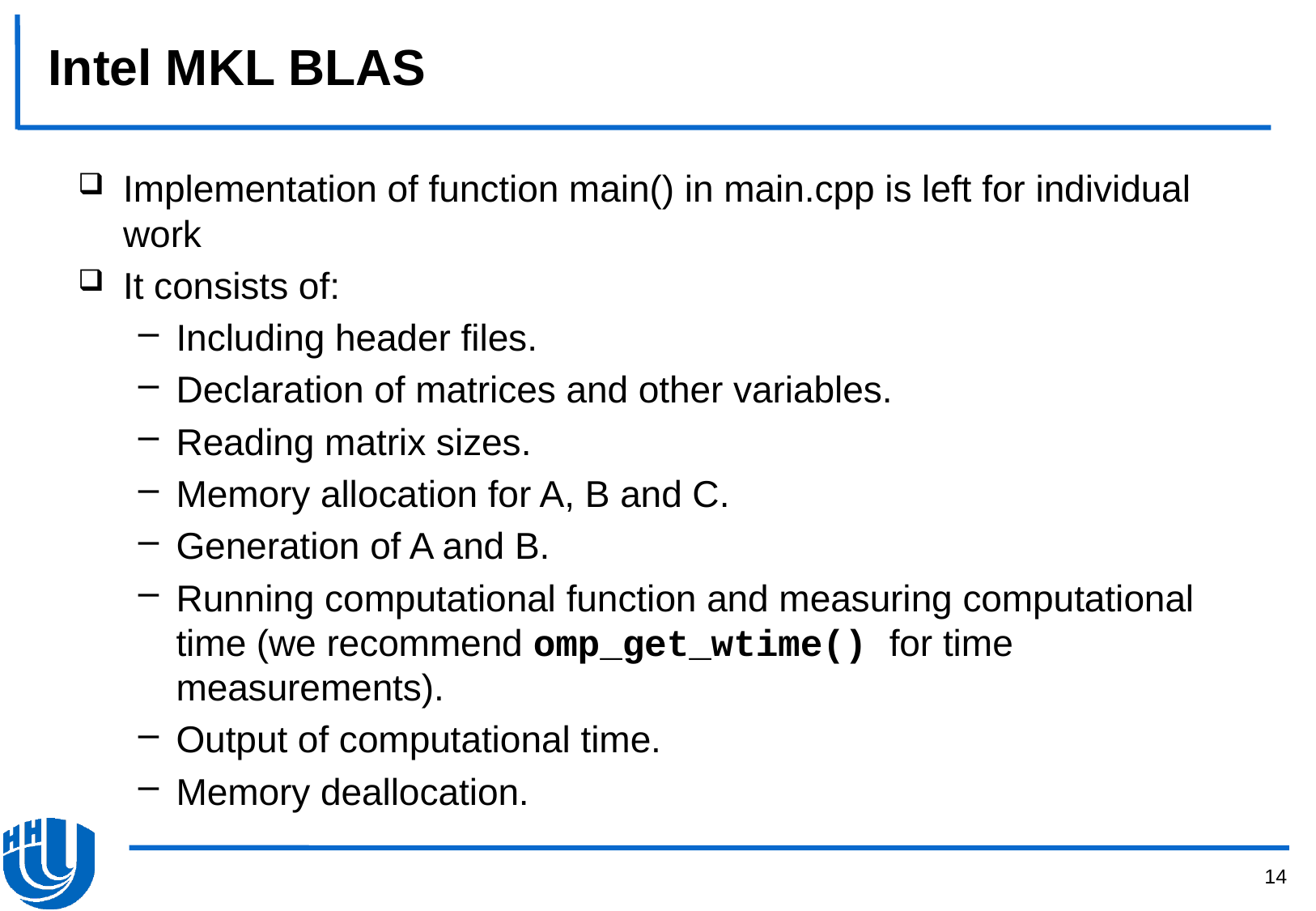

# Intel MKL BLAS
Implementation of function main() in main.cpp is left for individual work
It consists of:
Including header files.
Declaration of matrices and other variables.
Reading matrix sizes.
Memory allocation for A, B and C.
Generation of A and B.
Running computational function and measuring computational time (we recommend omp_get_wtime() for time measurements).
Output of computational time.
Memory deallocation.